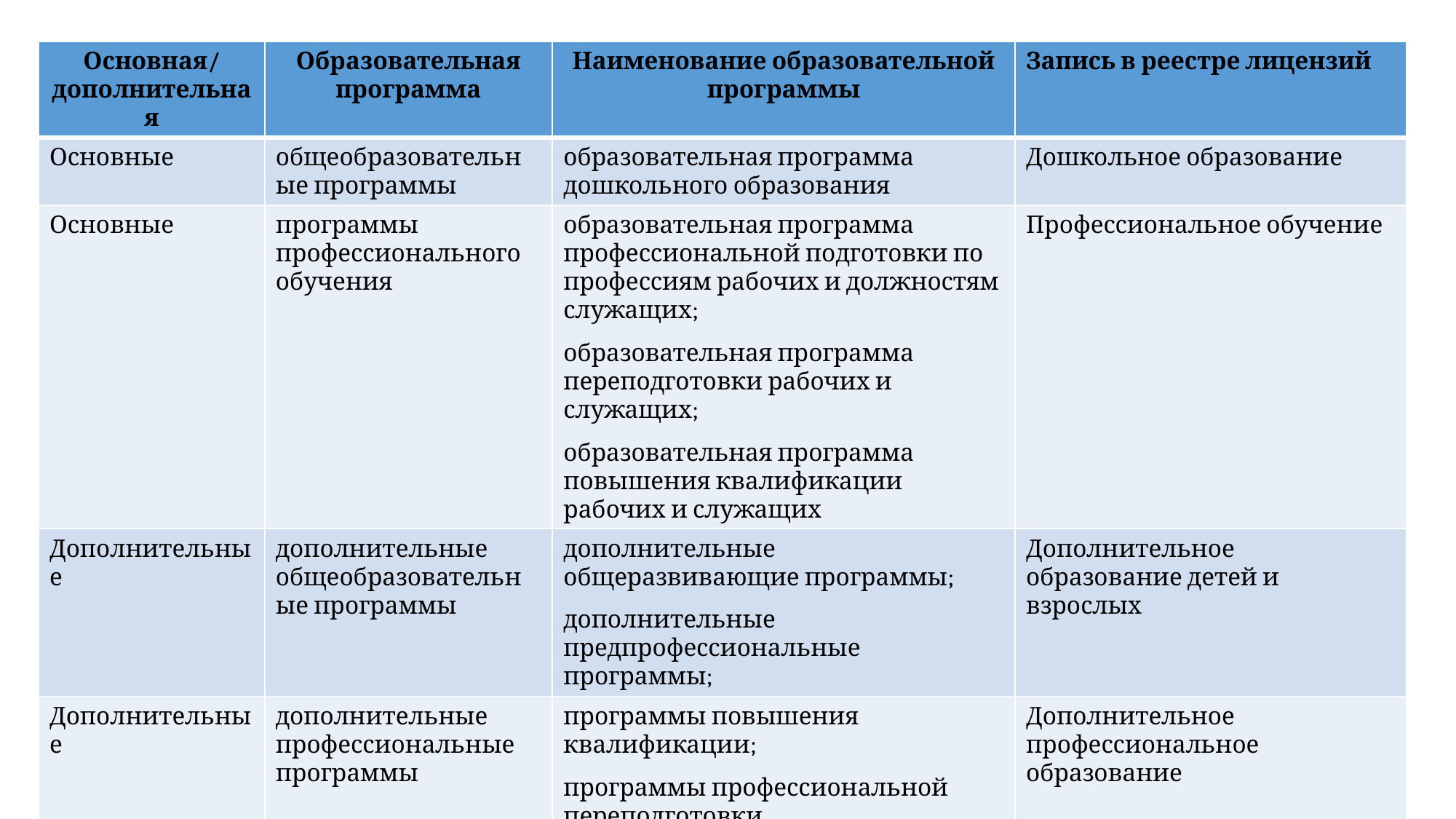

| Основная/ дополнительная | Образовательная программа | Наименование образовательной программы | Запись в реестре лицензий |
| --- | --- | --- | --- |
| Основные | общеобразовательные программы | образовательная программа дошкольного образования | Дошкольное образование |
| Основные | программы профессионального обучения | образовательная программа профессиональной подготовки по профессиям рабочих и должностям служащих; образовательная программа переподготовки рабочих и служащих; образовательная программа повышения квалификации рабочих и служащих | Профессиональное обучение |
| Дополнительные | дополнительные общеобразовательные программы | дополнительные общеразвивающие программы; дополнительные предпрофессиональные программы; | Дополнительное образование детей и взрослых |
| Дополнительные | дополнительные профессиональные программы | программы повышения квалификации; программы профессиональной переподготовки | Дополнительное профессиональное образование |